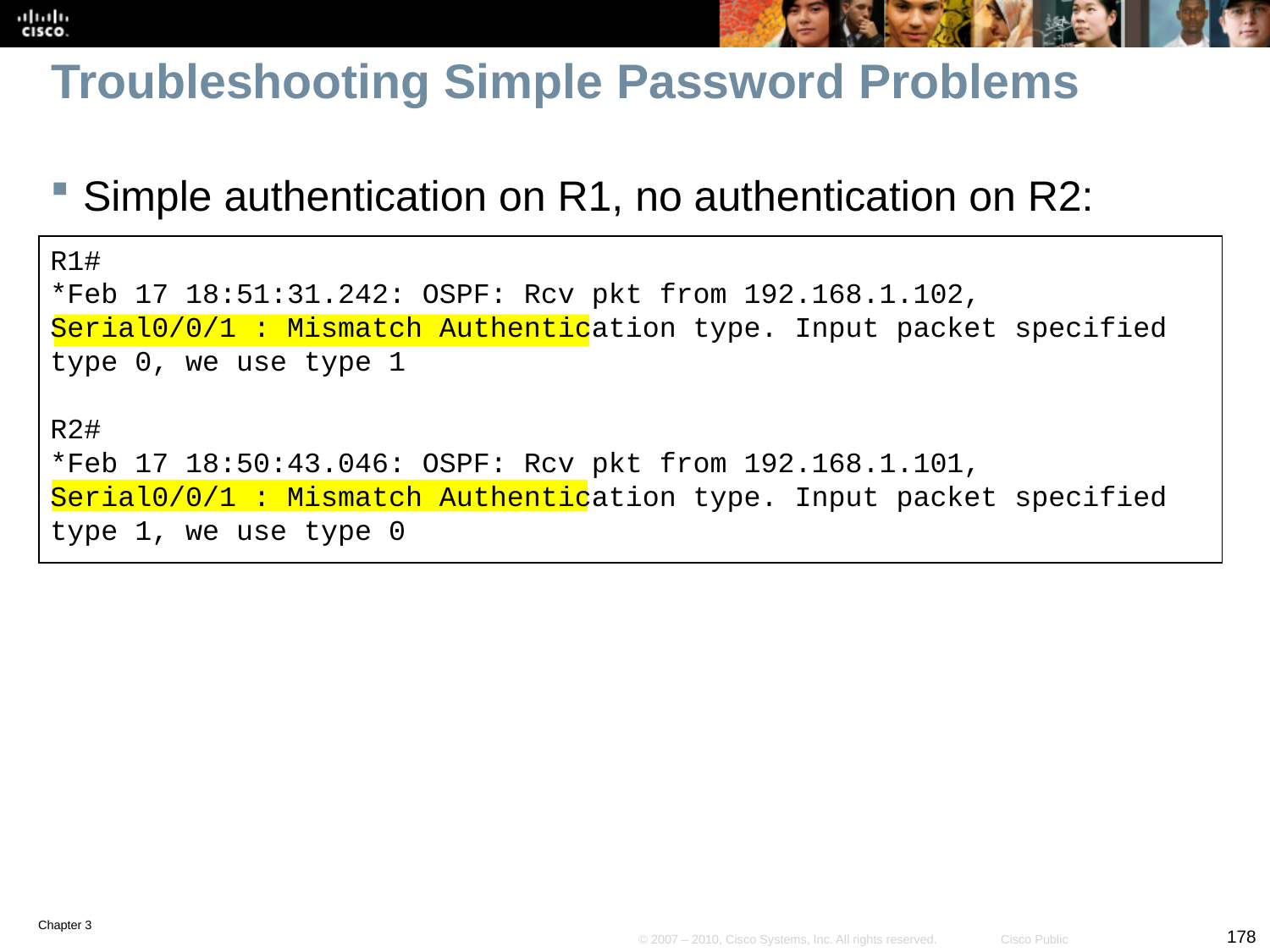

# Troubleshooting Simple Password Problems
Simple authentication on R1, no authentication on R2:
R1#
*Feb 17 18:51:31.242: OSPF: Rcv pkt from 192.168.1.102, Serial0/0/1 : Mismatch Authentication type. Input packet specified type 0, we use type 1

R2#
*Feb 17 18:50:43.046: OSPF: Rcv pkt from 192.168.1.101, Serial0/0/1 : Mismatch Authentication type. Input packet specified type 1, we use type 0